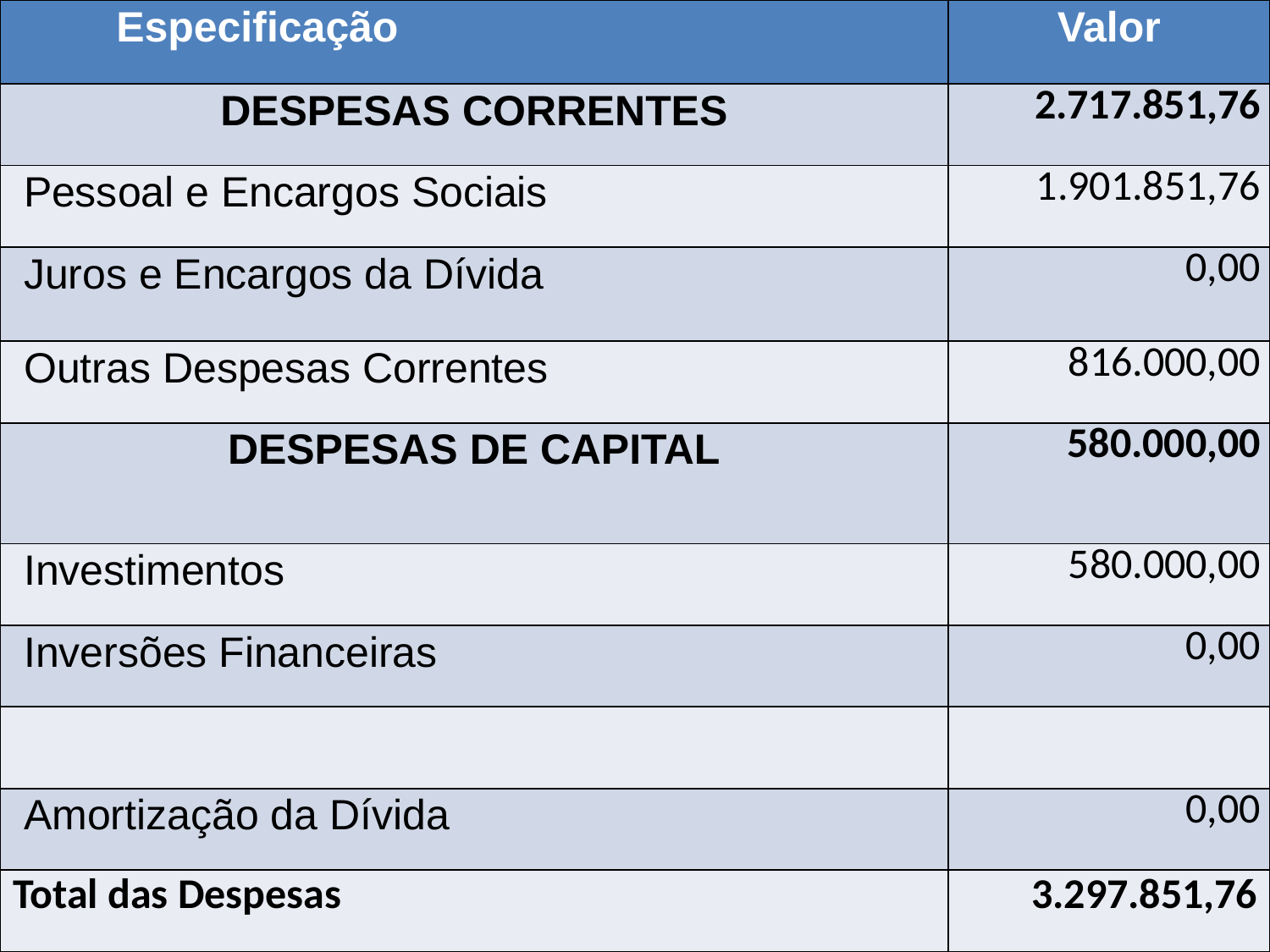

| Especificação | Valor |
| --- | --- |
| DESPESAS CORRENTES | 2.717.851,76 |
| Pessoal e Encargos Sociais | 1.901.851,76 |
| Juros e Encargos da Dívida | 0,00 |
| Outras Despesas Correntes | 816.000,00 |
| DESPESAS DE CAPITAL | 580.000,00 |
| Investimentos | 580.000,00 |
| Inversões Financeiras | 0,00 |
|  |  |
| Amortização da Dívida | 0,00 |
| Total das Despesas | 3.297.851,76 |